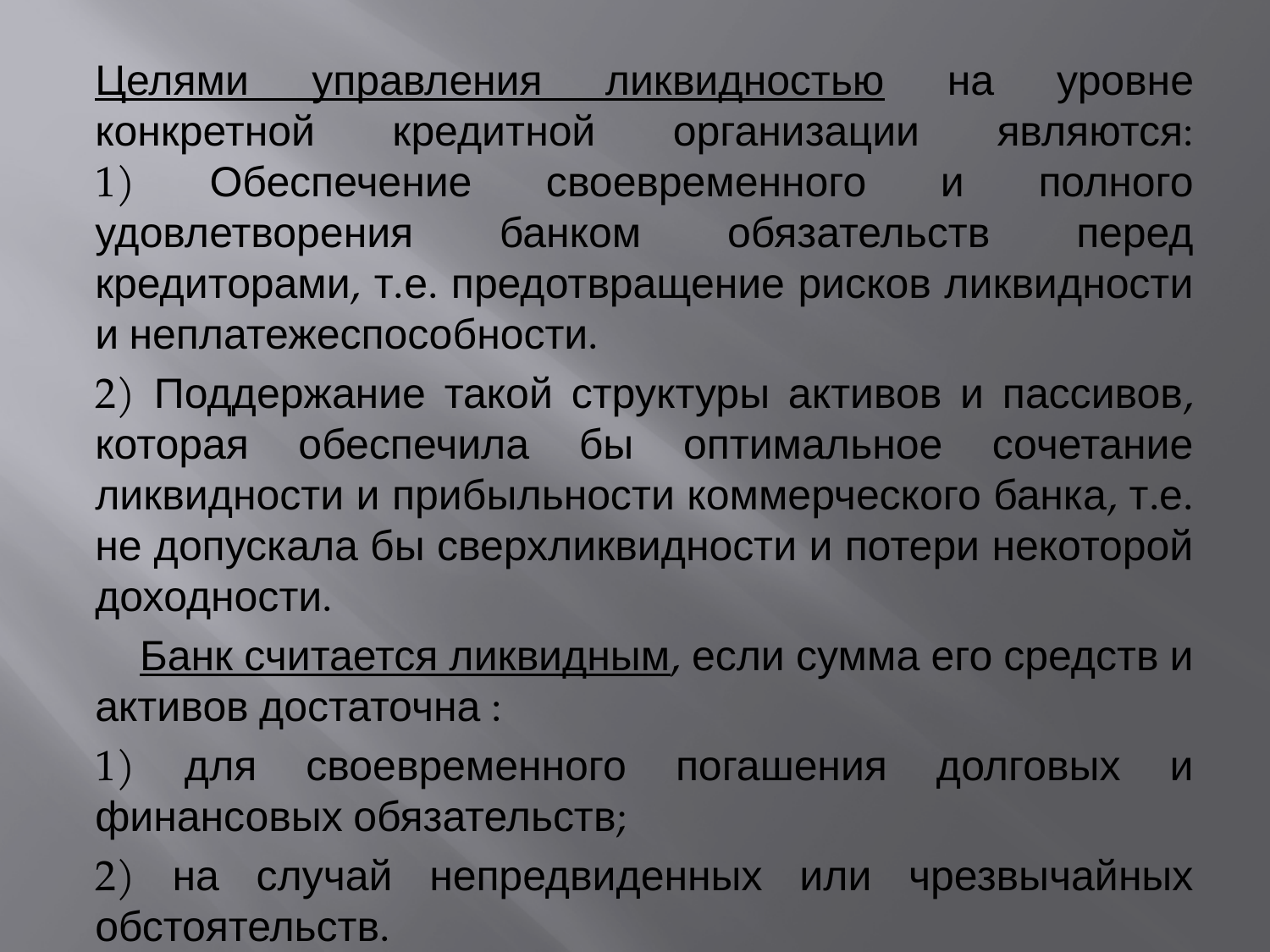

Целями управления ликвидностью на уровне конкретной кредитной организации являются:
1) Обеспечение своевременного и полного удовлетворения банком обязательств перед кредиторами, т.е. предотвращение рисков ликвидности и неплатежеспособности.
2) Поддержание такой структуры активов и пассивов, которая обеспечила бы оптимальное сочетание ликвидности и прибыльности коммерческого банка, т.е. не допускала бы сверхликвидности и потери некоторой доходности.
    Банк считается ликвидным, если сумма его средств и активов достаточна :
1) для своевременного погашения долговых и финансовых обязательств;
2) на случай непредвиденных или чрезвычайных обстоятельств.